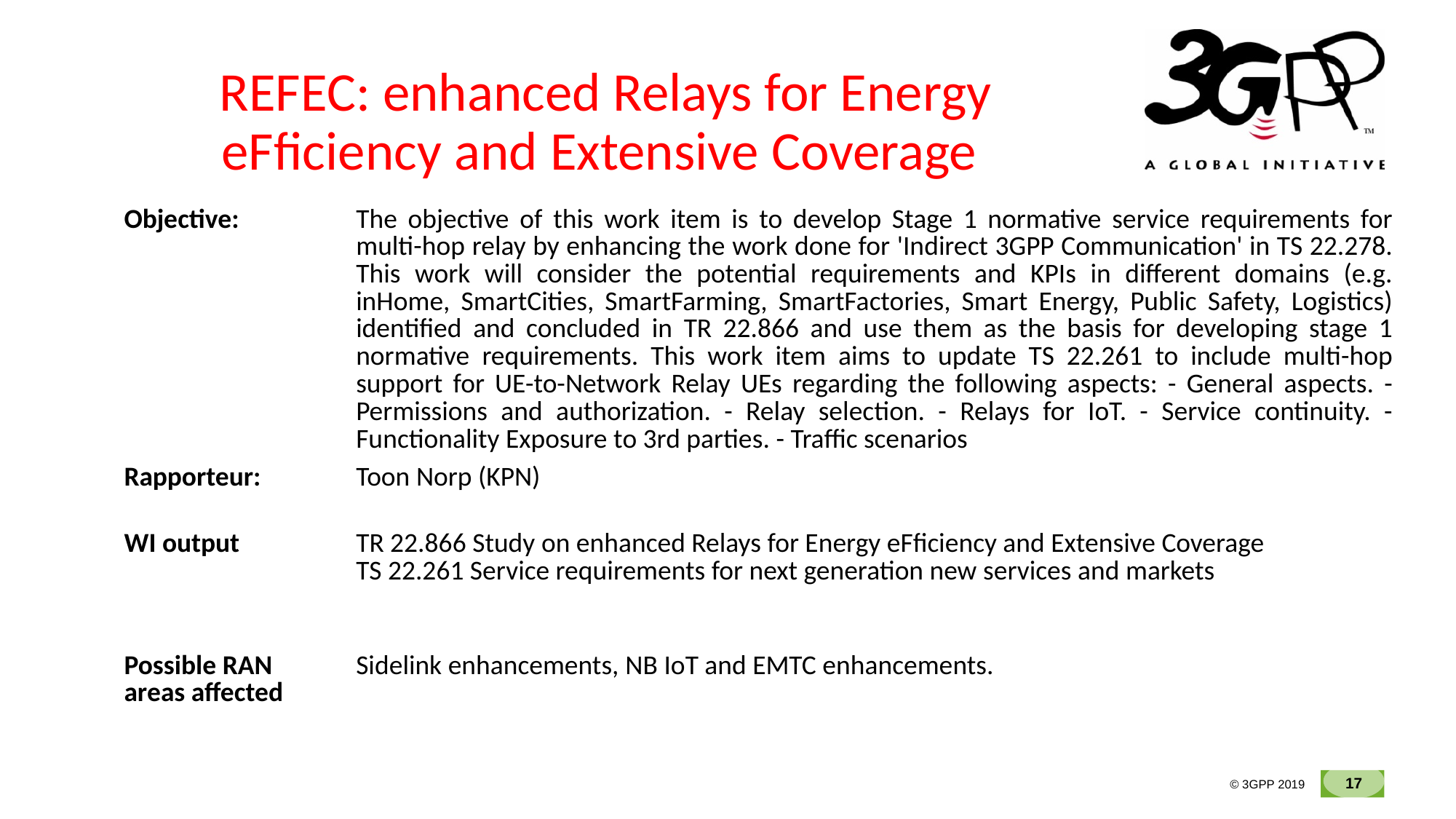

# REFEC: enhanced Relays for Energy eFficiency and Extensive Coverage
| Objective: | The objective of this work item is to develop Stage 1 normative service requirements for multi-hop relay by enhancing the work done for 'Indirect 3GPP Communication' in TS 22.278. This work will consider the potential requirements and KPIs in different domains (e.g. inHome, SmartCities, SmartFarming, SmartFactories, Smart Energy, Public Safety, Logistics) identified and concluded in TR 22.866 and use them as the basis for developing stage 1 normative requirements. This work item aims to update TS 22.261 to include multi-hop support for UE-to-Network Relay UEs regarding the following aspects: - General aspects. - Permissions and authorization. - Relay selection. - Relays for IoT. - Service continuity. - Functionality Exposure to 3rd parties. - Traffic scenarios |
| --- | --- |
| Rapporteur: | Toon Norp (KPN) |
| WI output | TR 22.866 Study on enhanced Relays for Energy eFficiency and Extensive Coverage TS 22.261 Service requirements for next generation new services and markets |
| Possible RAN areas affected | Sidelink enhancements, NB IoT and EMTC enhancements. |